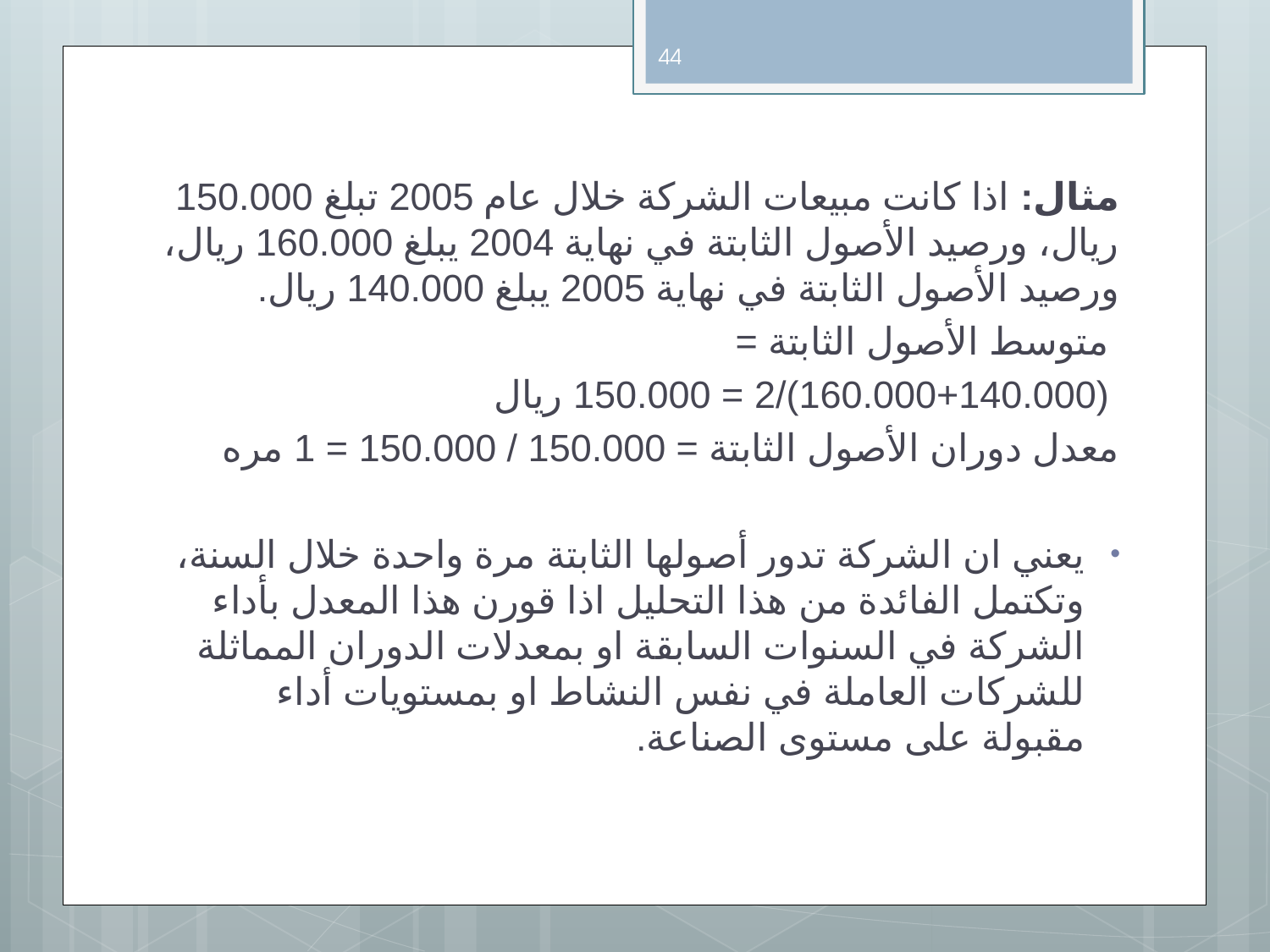

44
مثال: اذا كانت مبيعات الشركة خلال عام 2005 تبلغ 150.000 ريال، ورصيد الأصول الثابتة في نهاية 2004 يبلغ 160.000 ريال، ورصيد الأصول الثابتة في نهاية 2005 يبلغ 140.000 ريال.
 متوسط الأصول الثابتة =
 (160.000+140.000)/2 = 150.000 ريال
معدل دوران الأصول الثابتة = 150.000 / 150.000 = 1 مره

يعني ان الشركة تدور أصولها الثابتة مرة واحدة خلال السنة، وتكتمل الفائدة من هذا التحليل اذا قورن هذا المعدل بأداء الشركة في السنوات السابقة او بمعدلات الدوران المماثلة للشركات العاملة في نفس النشاط او بمستويات أداء مقبولة على مستوى الصناعة.